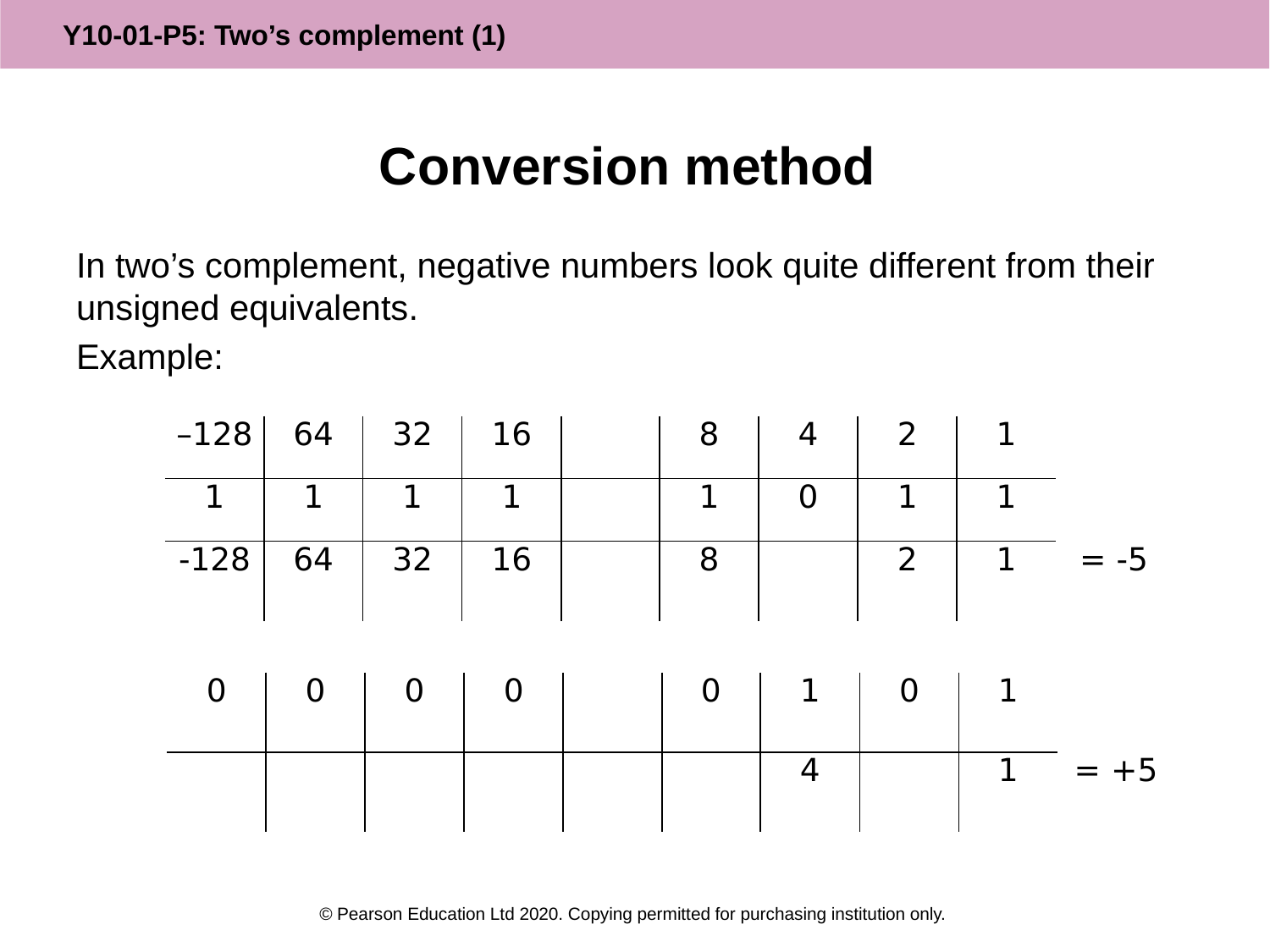

# Conversion method
In two’s complement, negative numbers look quite different from their unsigned equivalents.
Example:

| –128 | 64 | 32 | 16 |  | 8 | 4 | 2 | 1 |  |
| --- | --- | --- | --- | --- | --- | --- | --- | --- | --- |
| 1 | 1 | 1 | 1 |  | 1 | 0 | 1 | 1 |  |
| -128 | 64 | 32 | 16 |  | 8 |  | 2 | 1 | = -5 |
| 0 | 0 | 0 | 0 |  | 0 | 1 | 0 | 1 |  |
| --- | --- | --- | --- | --- | --- | --- | --- | --- | --- |
|  |  |  |  |  |  | 4 |  | 1 | = +5 |
© Pearson Education Ltd 2020. Copying permitted for purchasing institution only.